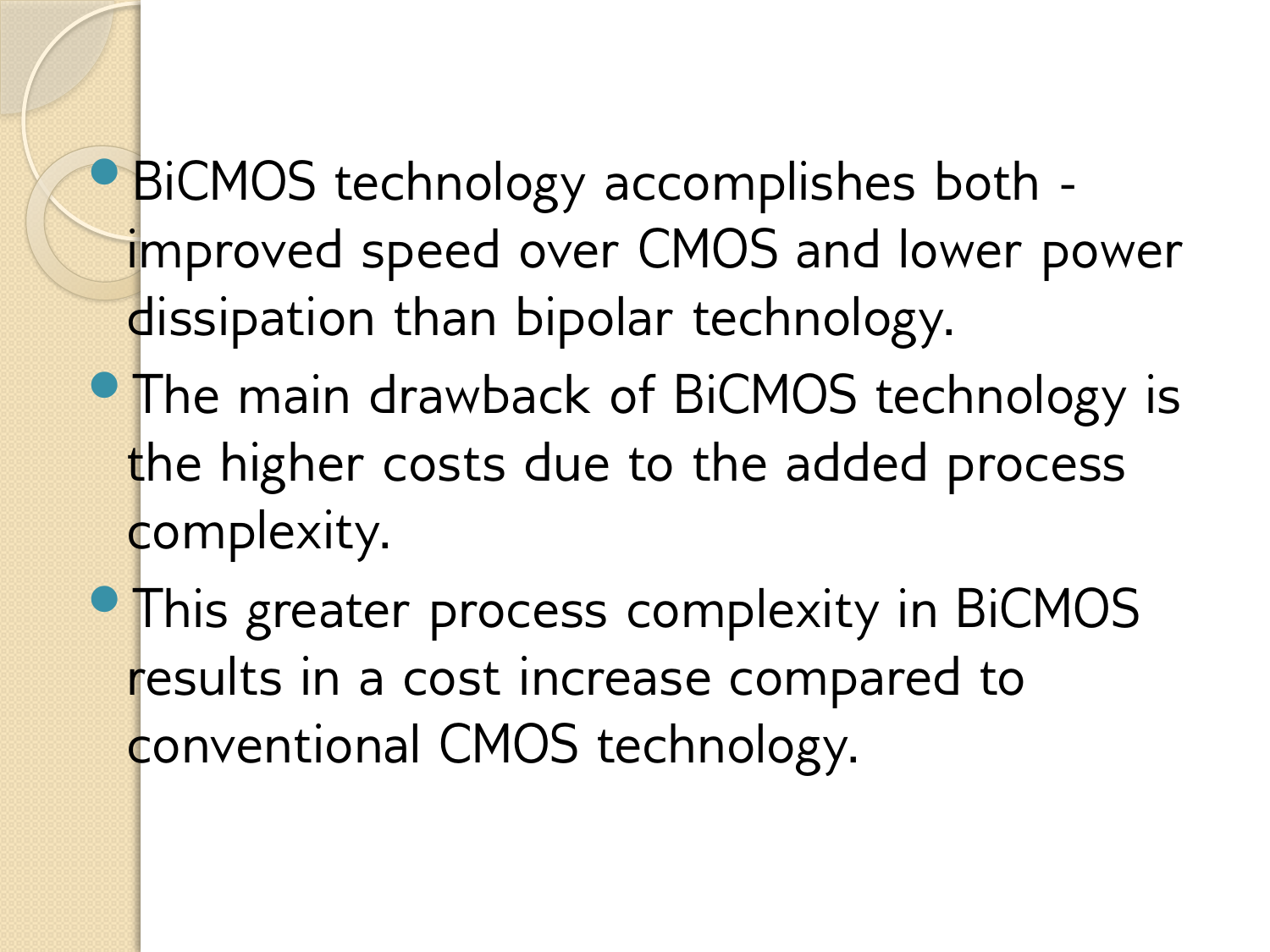

BiCMOS technology accomplishes both - improved speed over CMOS and lower power dissipation than bipolar technology.
The main drawback of BiCMOS technology is the higher costs due to the added process complexity.
This greater process complexity in BiCMOS results in a cost increase compared to conventional CMOS technology.